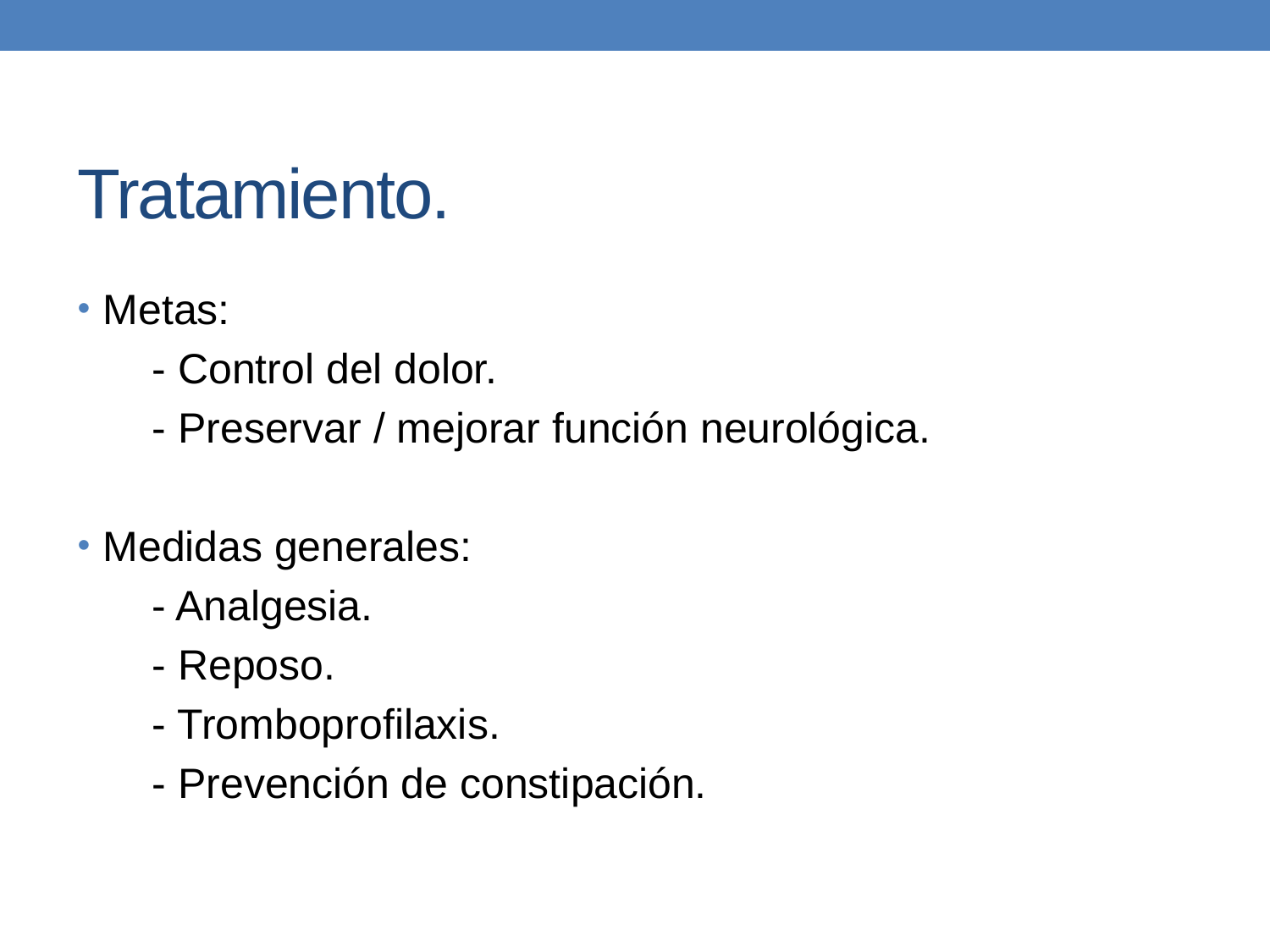

# Tratamiento.
Metas:
     - Control del dolor.
     - Preservar / mejorar función neurológica.

Medidas generales:
     - Analgesia.
     - Reposo.
     - Tromboprofilaxis.
     - Prevención de constipación.